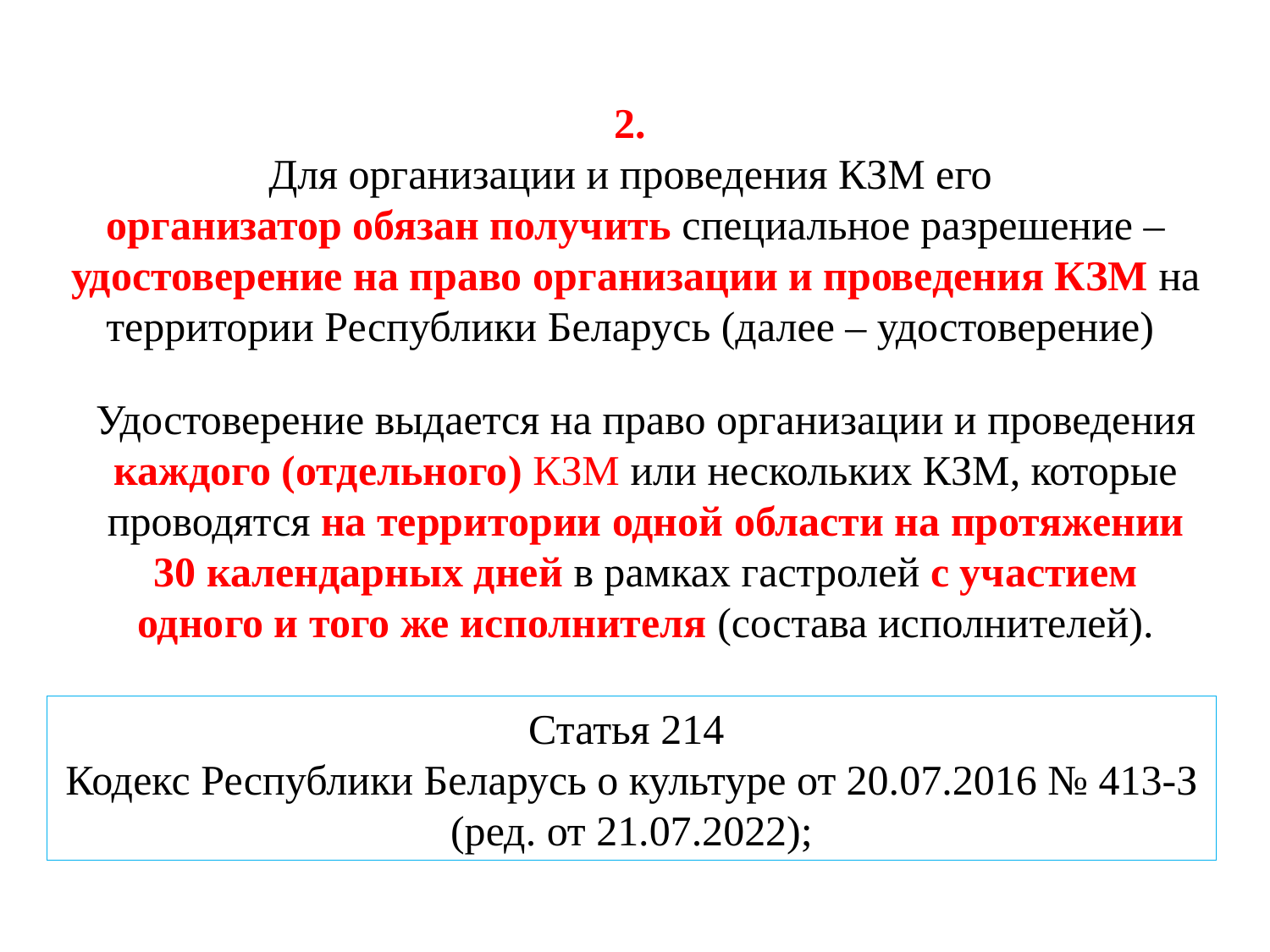

2.
Для организации и проведения КЗМ его
организатор обязан получить специальное разрешение – удостоверение на право организации и проведения КЗМ на территории Республики Беларусь (далее – удостоверение)
Удостоверение выдается на право организации и проведения каждого (отдельного) КЗМ или нескольких КЗМ, которые проводятся на территории одной области на протяжении 30 календарных дней в рамках гастролей с участием одного и того же исполнителя (состава исполнителей).
Статья 214
Кодекс Республики Беларусь о культуре от 20.07.2016 № 413-З (ред. от 21.07.2022);